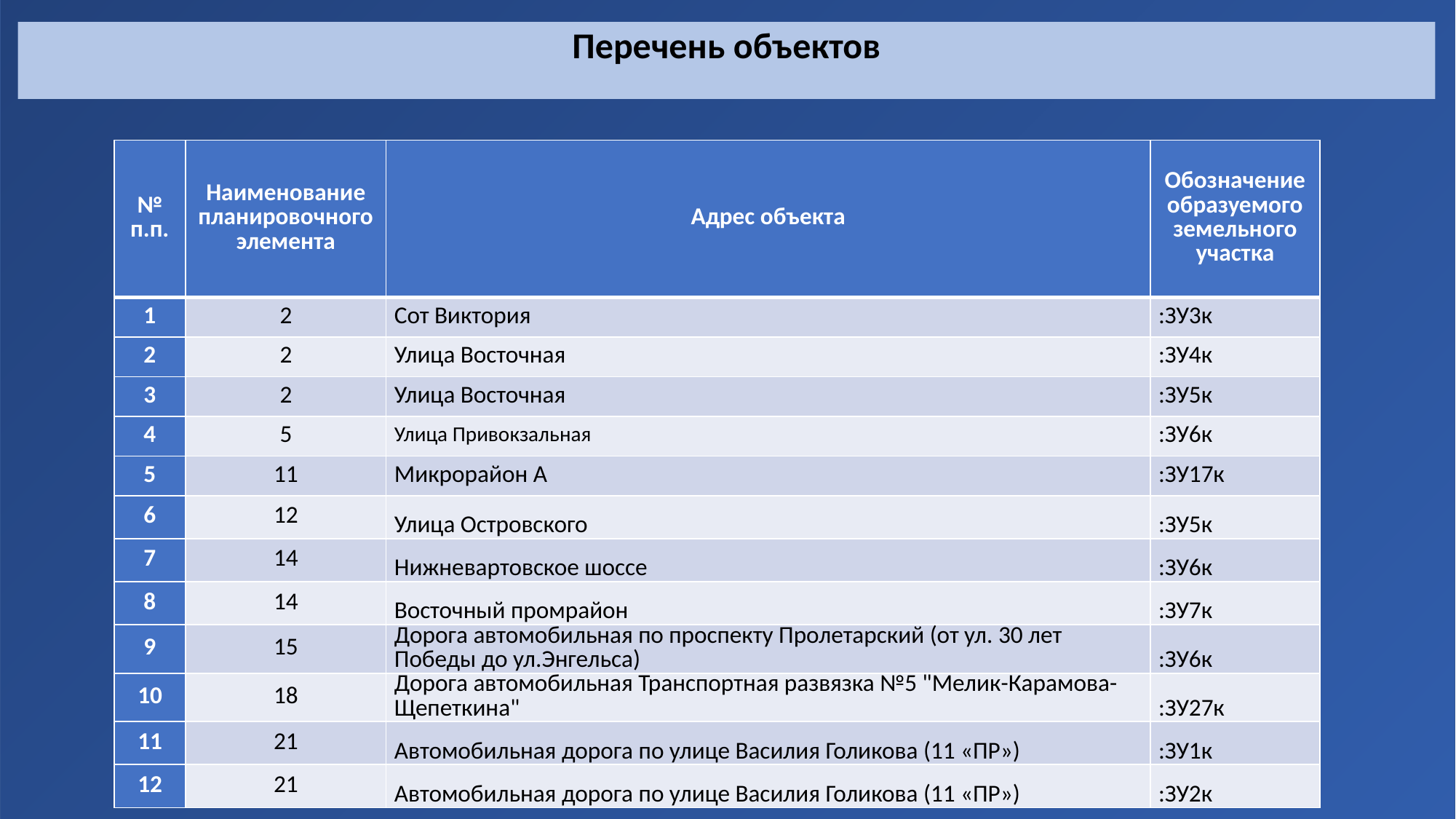

Перечень объектов

| № п.п. | Наименование планировочного элемента | Адрес объекта | Обозначение образуемого земельного участка |
| --- | --- | --- | --- |
| 1 | 2 | Сот Виктория | :ЗУ3к |
| 2 | 2 | Улица Восточная | :ЗУ4к |
| 3 | 2 | Улица Восточная | :ЗУ5к |
| 4 | 5 | Улица Привокзальная | :ЗУ6к |
| 5 | 11 | Микрорайон А | :ЗУ17к |
| 6 | 12 | Улица Островского | :ЗУ5к |
| 7 | 14 | Нижневартовское шоссе | :ЗУ6к |
| 8 | 14 | Восточный промрайон | :ЗУ7к |
| 9 | 15 | Дорога автомобильная по проспекту Пролетарский (от ул. 30 лет Победы до ул.Энгельса) | :ЗУ6к |
| 10 | 18 | Дорога автомобильная Транспортная развязка №5 "Мелик-Карамова-Щепеткина" | :ЗУ27к |
| 11 | 21 | Автомобильная дорога по улице Василия Голикова (11 «ПР») | :ЗУ1к |
| 12 | 21 | Автомобильная дорога по улице Василия Голикова (11 «ПР») | :ЗУ2к |